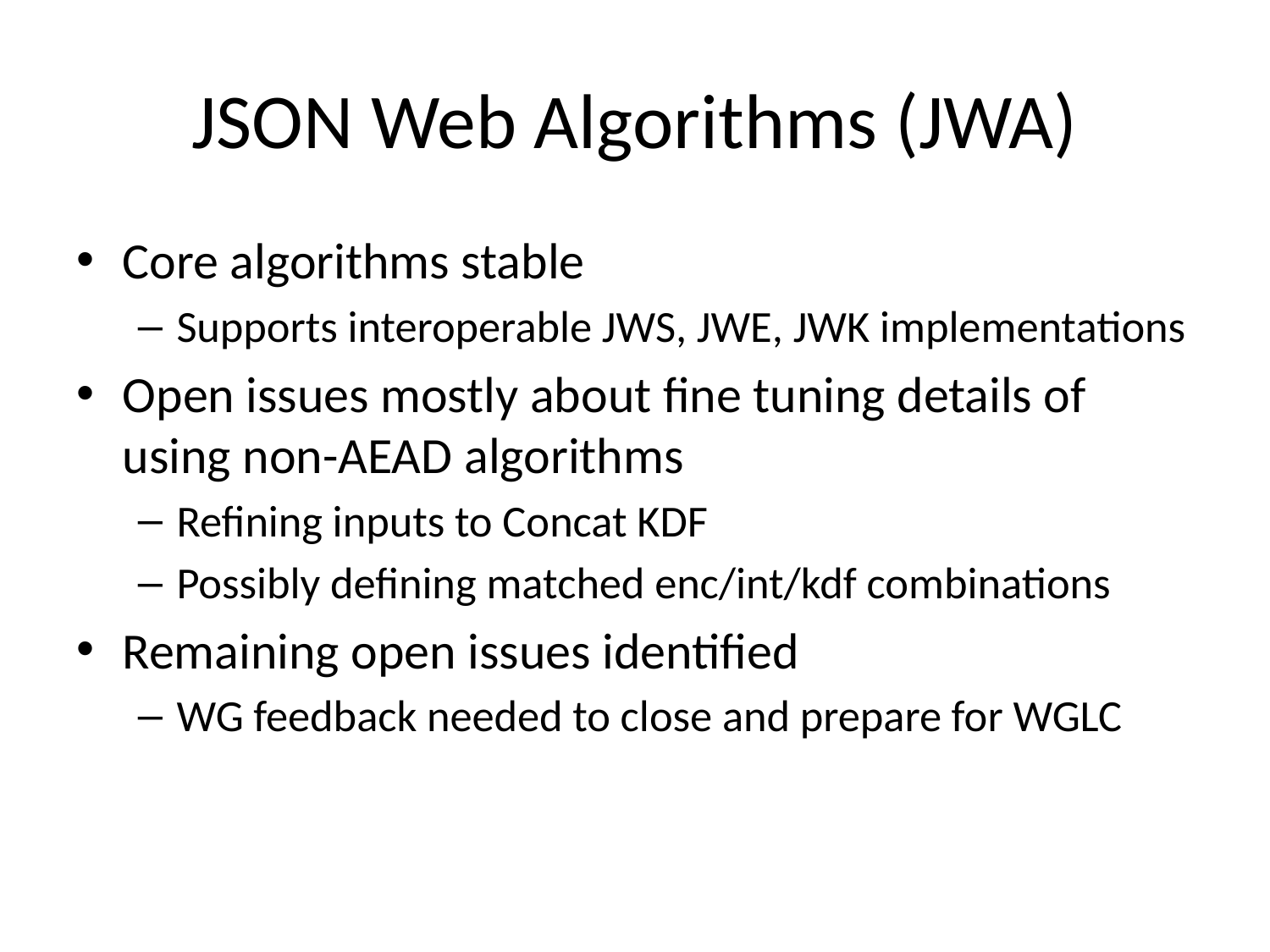

# JSON Web Algorithms (JWA)
Core algorithms stable
Supports interoperable JWS, JWE, JWK implementations
Open issues mostly about fine tuning details of using non-AEAD algorithms
Refining inputs to Concat KDF
Possibly defining matched enc/int/kdf combinations
Remaining open issues identified
WG feedback needed to close and prepare for WGLC